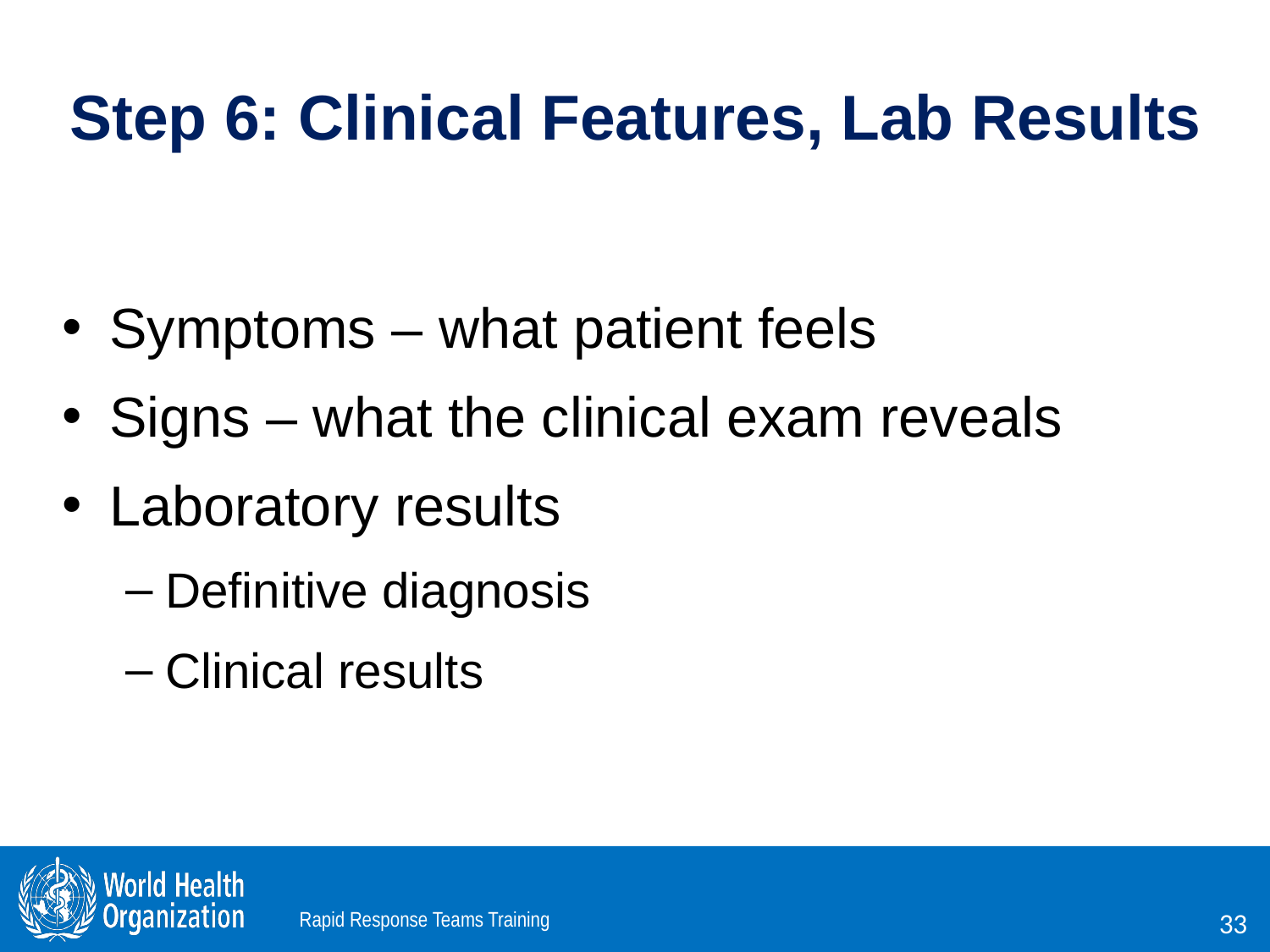

Step 6: Clinical Features, Lab Results
Symptoms – what patient feels
Signs – what the clinical exam reveals
Laboratory results
Definitive diagnosis
Clinical results